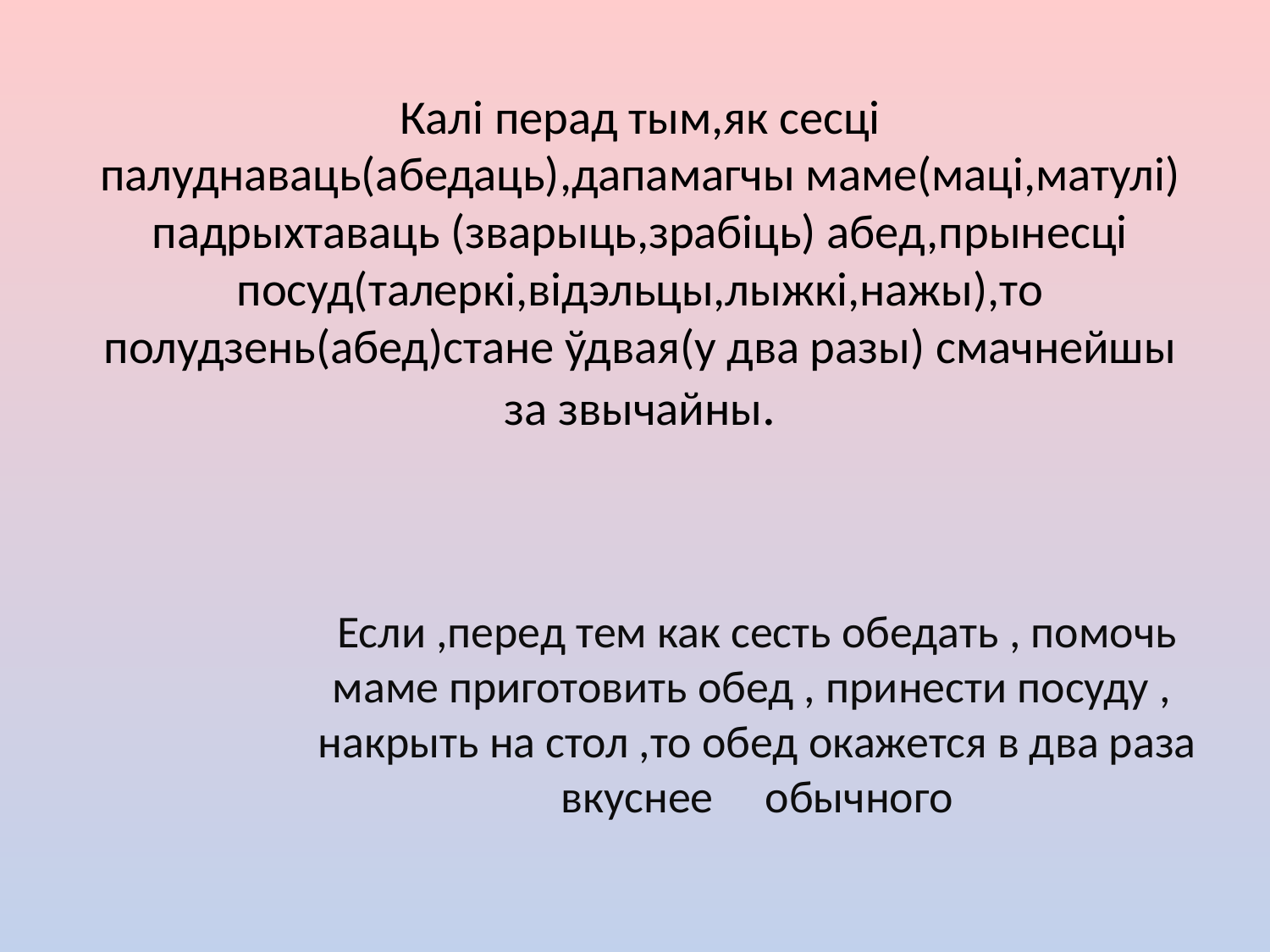

# Калі перад тым,як сесці палуднаваць(абедаць),дапамагчы маме(маці,матулі) падрыхтаваць (зварыць,зрабіць) абед,прынесці посуд(талеркі,відэльцы,лыжкі,нажы),то полудзень(абед)стане ўдвая(у два разы) смачнейшы за звычайны.
Если ,перед тем как сесть обедать , помочь маме приготовить обед , принести посуду ,  накрыть на стол ,то обед окажется в два раза вкуснее     обычного